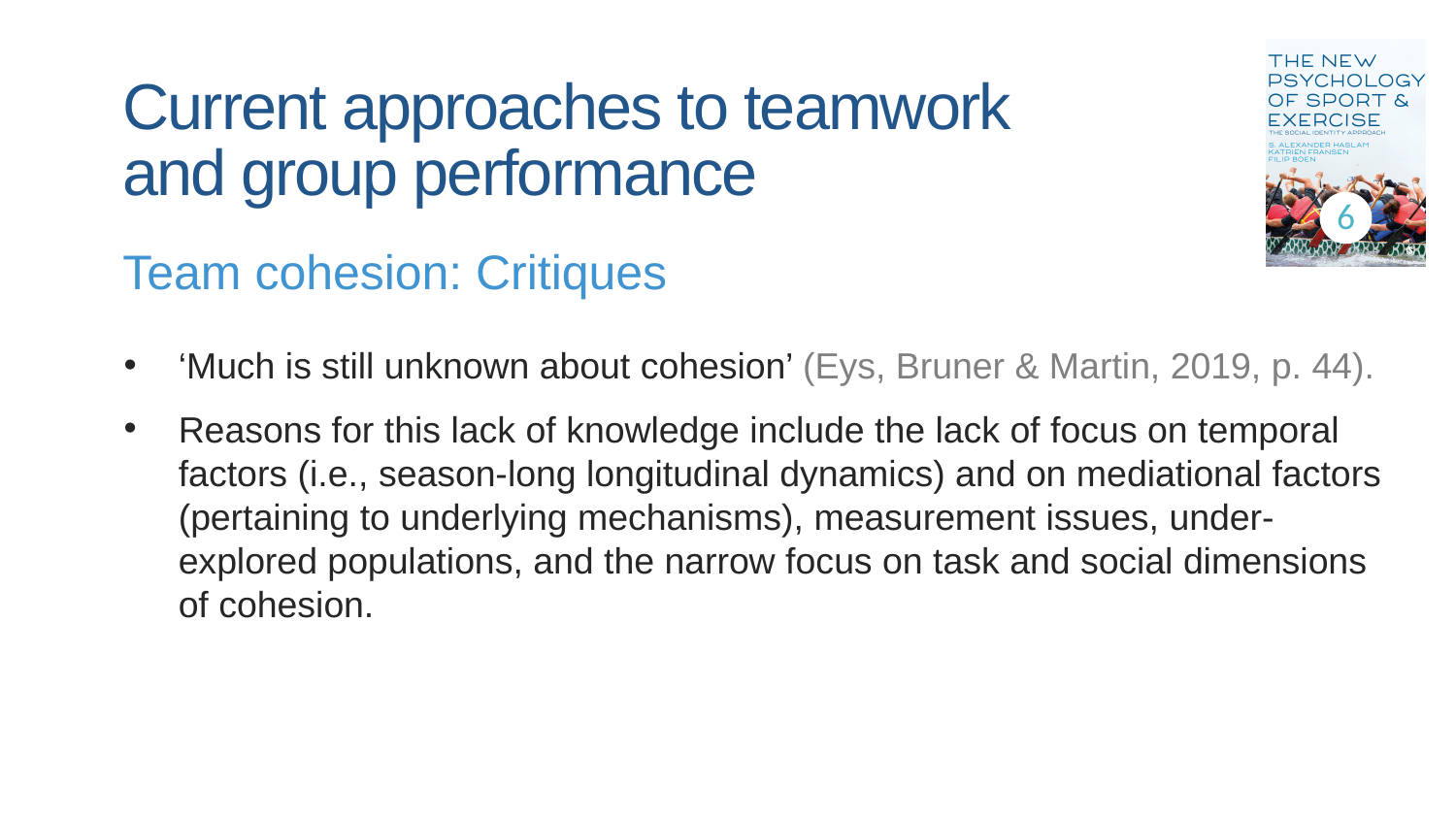

Current approaches to teamwork and group performance
6
Team cohesion: Critiques
‘Much is still unknown about cohesion’ (Eys, Bruner & Martin, 2019, p. 44).
Reasons for this lack of knowledge include the lack of focus on temporal factors (i.e., season-long longitudinal dynamics) and on mediational factors (pertaining to underlying mechanisms), measurement issues, under-explored populations, and the narrow focus on task and social dimensions of cohesion.